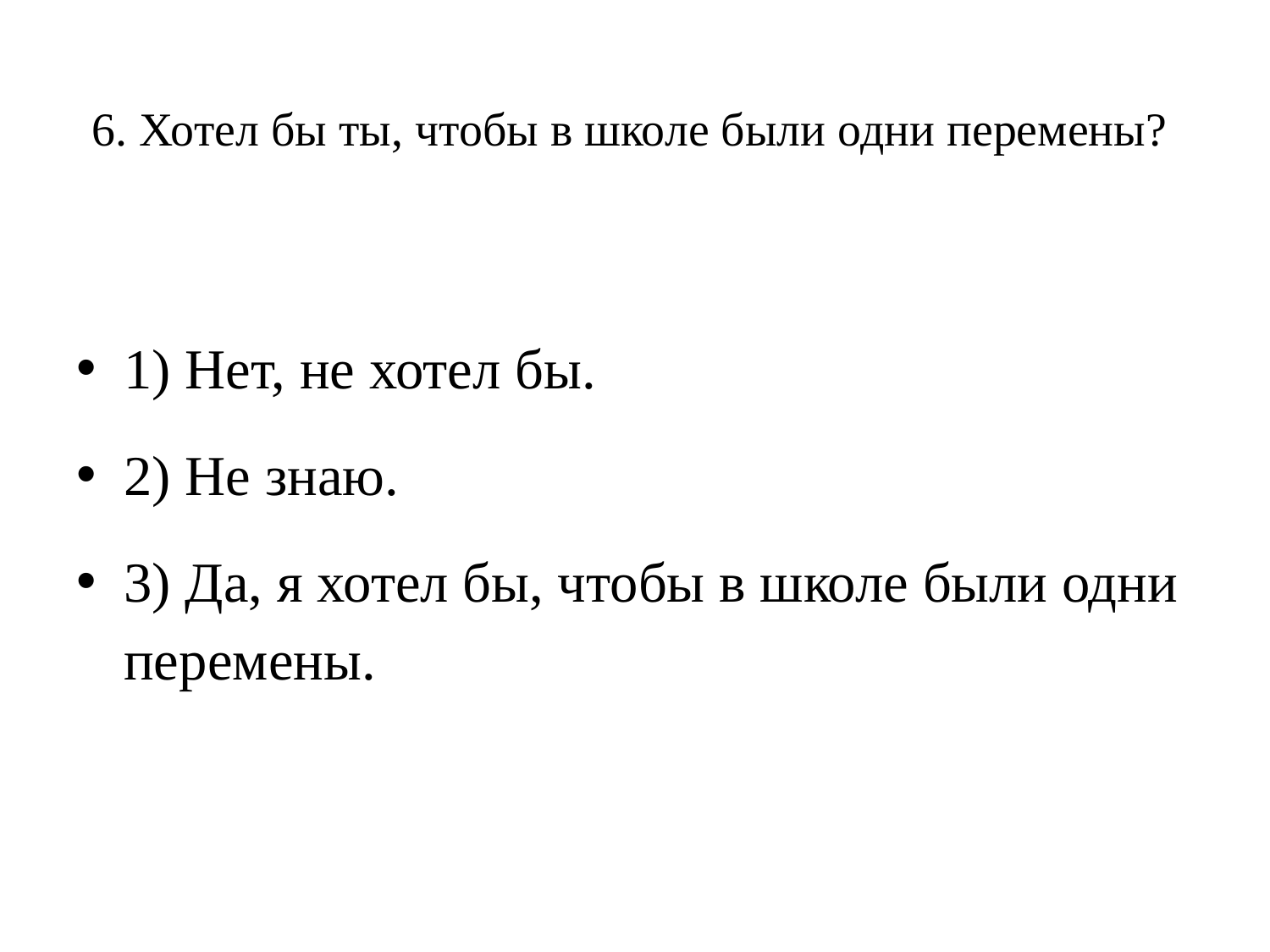

# 6. Хотел бы ты, чтобы в школе были одни перемены?
1) Нет, не хотел бы.
2) Не знаю.
3) Да, я хотел бы, чтобы в школе были одни перемены.